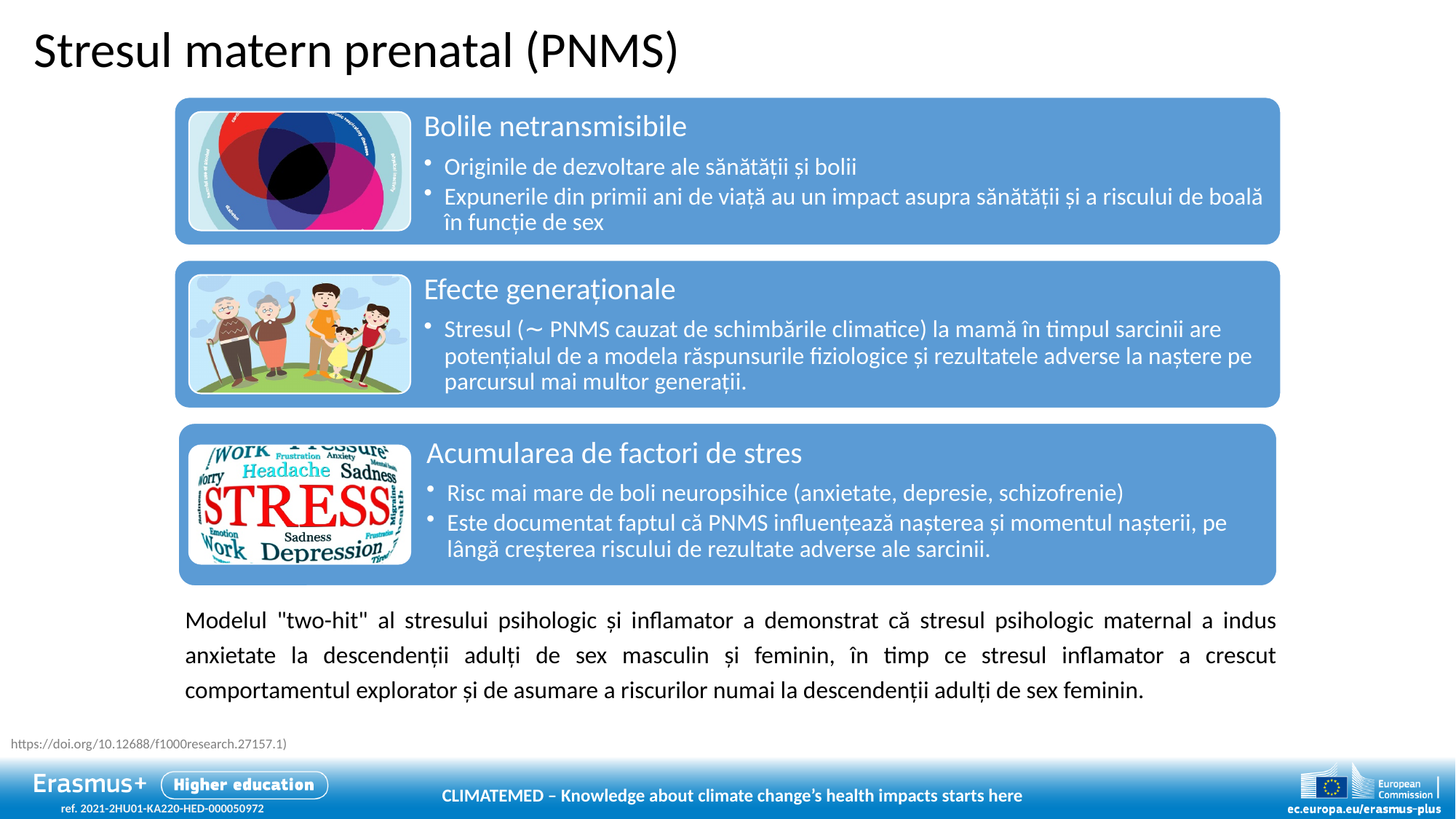

# Stresul matern prenatal (PNMS)
Bolile netransmisibile
Originile de dezvoltare ale sănătății și bolii
Expunerile din primii ani de viață au un impact asupra sănătății și a riscului de boală în funcție de sex
Efecte generaționale
Stresul (∼ PNMS cauzat de schimbările climatice) la mamă în timpul sarcinii are potențialul de a modela răspunsurile fiziologice și rezultatele adverse la naștere pe parcursul mai multor generații.
Acumularea de factori de stres
Risc mai mare de boli neuropsihice (anxietate, depresie, schizofrenie)
Este documentat faptul că PNMS influențează nașterea și momentul nașterii, pe lângă creșterea riscului de rezultate adverse ale sarcinii.
Modelul "two-hit" al stresului psihologic și inflamator a demonstrat că stresul psihologic maternal a indus anxietate la descendenții adulți de sex masculin și feminin, în timp ce stresul inflamator a crescut comportamentul explorator și de asumare a riscurilor numai la descendenții adulți de sex feminin.
https://doi.org/10.12688/f1000research.27157.1)